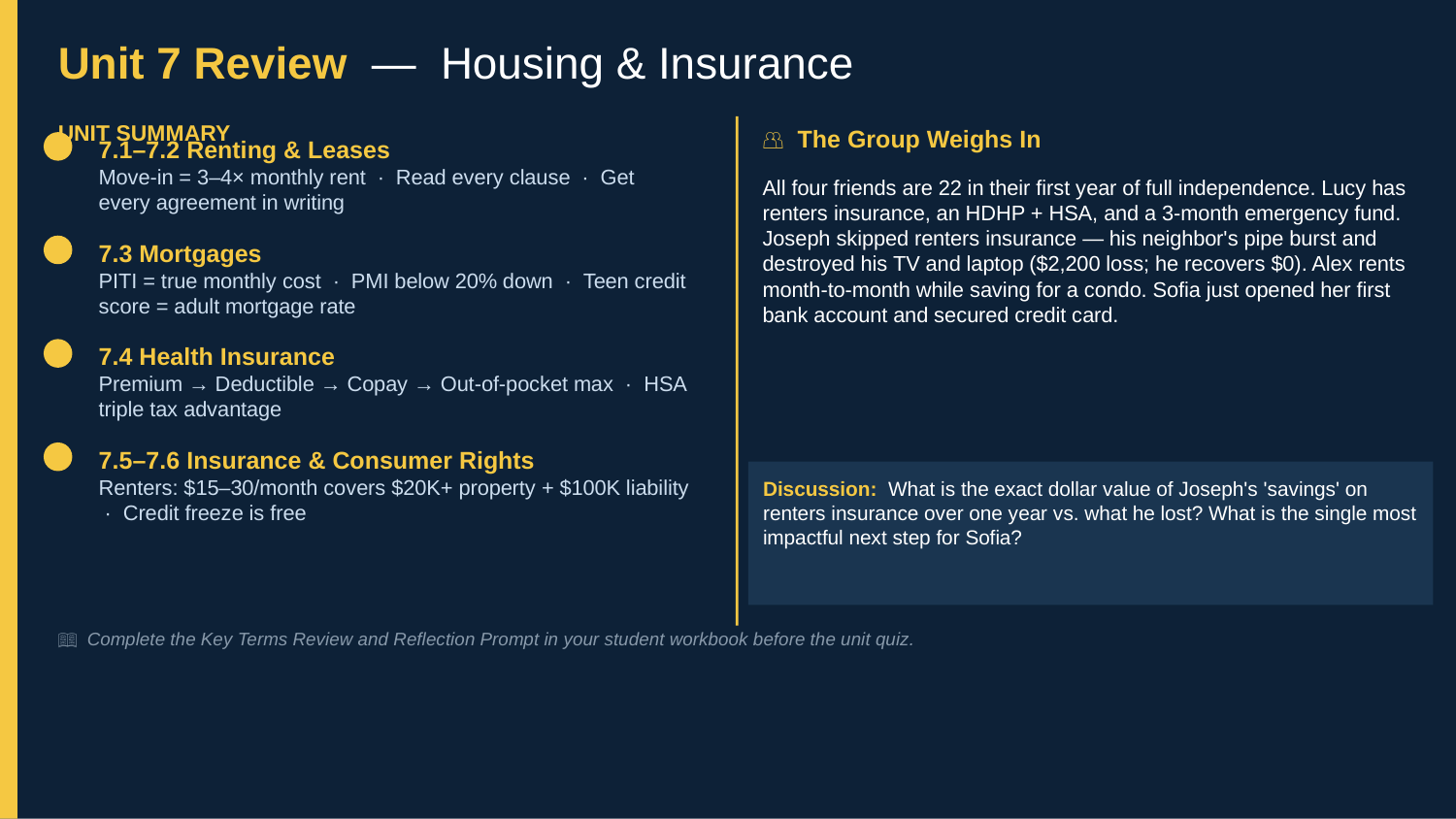

Unit 7 Review  —  Housing & Insurance
UNIT SUMMARY

👥  The Group Weighs In
7.1–7.2 Renting & Leases
Move-in = 3–4× monthly rent  ·  Read every clause  ·  Get every agreement in writing

All four friends are 22 in their first year of full independence. Lucy has renters insurance, an HDHP + HSA, and a 3-month emergency fund. Joseph skipped renters insurance — his neighbor's pipe burst and destroyed his TV and laptop ($2,200 loss; he recovers $0). Alex rents month-to-month while saving for a condo. Sofia just opened her first bank account and secured credit card.
7.3 Mortgages
PITI = true monthly cost  ·  PMI below 20% down  ·  Teen credit score = adult mortgage rate

7.4 Health Insurance
Premium → Deductible → Copay → Out-of-pocket max  ·  HSA triple tax advantage

7.5–7.6 Insurance & Consumer Rights
Renters: $15–30/month covers $20K+ property + $100K liability  ·  Credit freeze is free

Discussion:  What is the exact dollar value of Joseph's 'savings' on renters insurance over one year vs. what he lost? What is the single most impactful next step for Sofia?
📖  Complete the Key Terms Review and Reflection Prompt in your student workbook before the unit quiz.